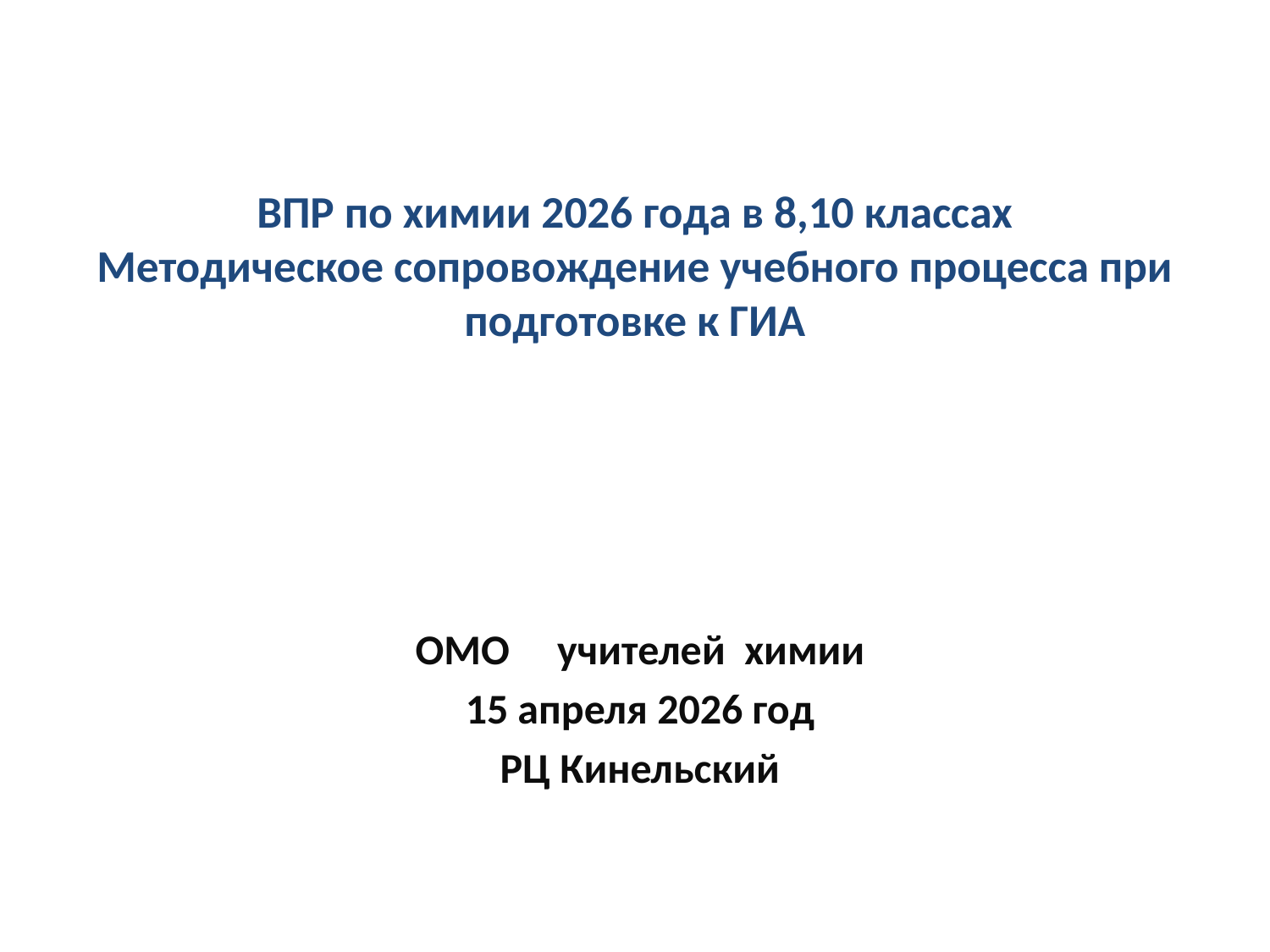

# ВПР по химии 2026 года в 8,10 классах Методическое сопровождение учебного процесса при подготовке к ГИА
ОМО     учителей  химии
15 апреля 2026 год
РЦ Кинельский